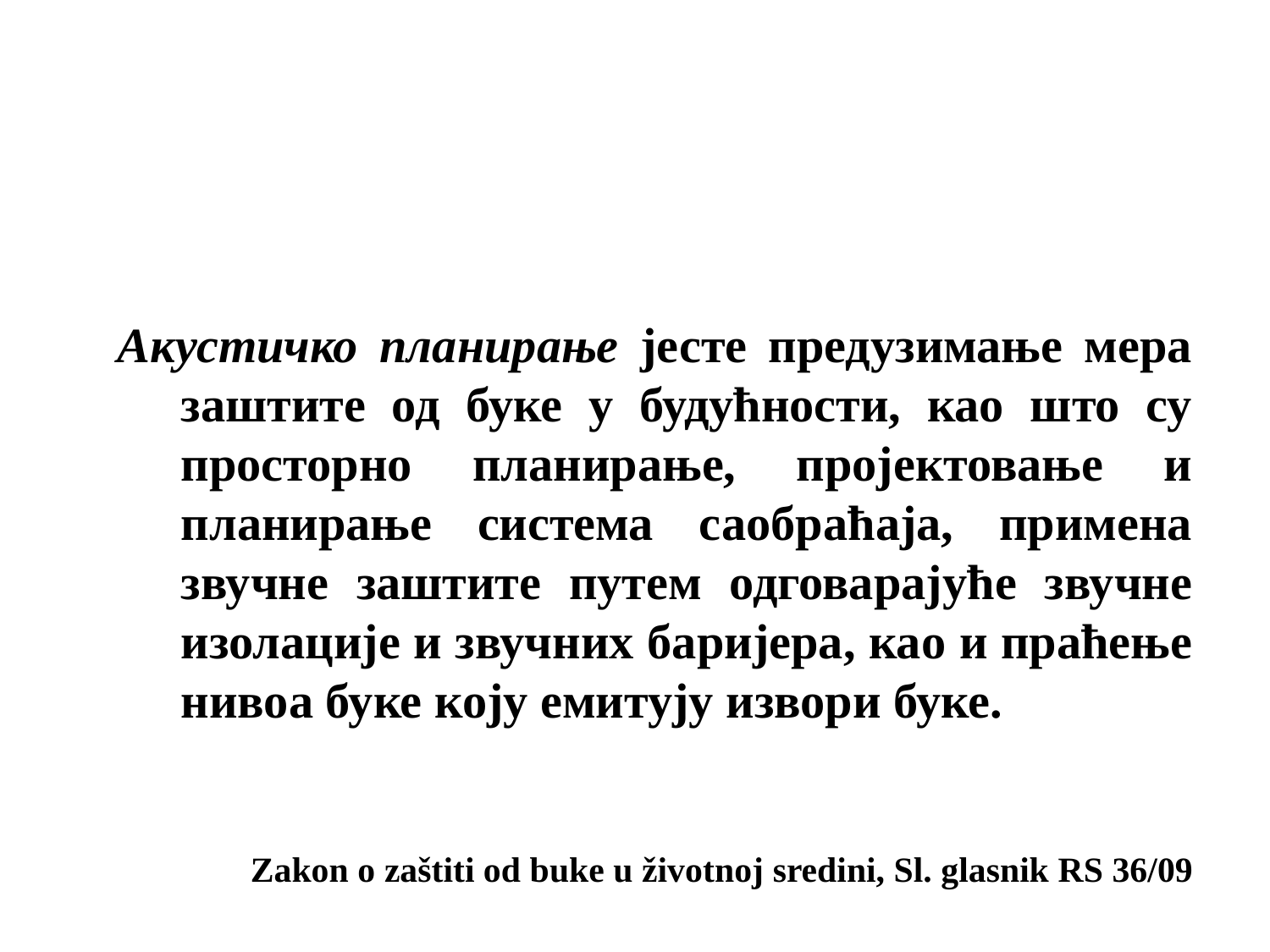

Акустичко планирање јесте предузимање мера заштите од буке у будућности, као што су просторно планирање, пројектовање и планирање система саобраћаја, примена звучне заштите путем одговарајуће звучне изолације и звучних баријера, као и праћење нивоа буке коју емитују извори буке.
Zakon o zaštiti od buke u životnoj sredini, Sl. glasnik RS 36/09